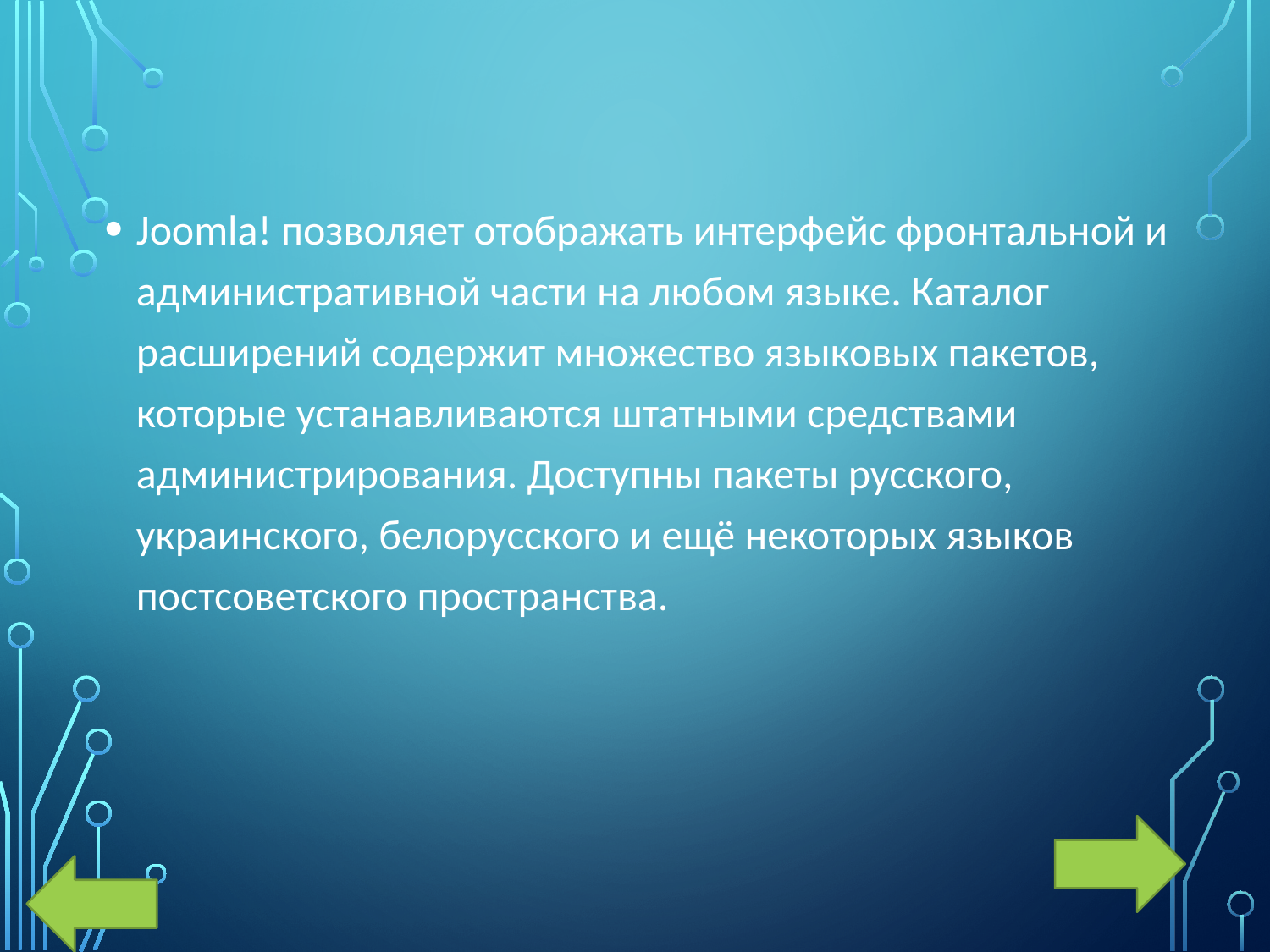

Joomla! позволяет отображать интерфейс фронтальной и административной части на любом языке. Каталог расширений содержит множество языковых пакетов, которые устанавливаются штатными средствами администрирования. Доступны пакеты русского, украинского, белорусского и ещё некоторых языков постсоветского пространства.